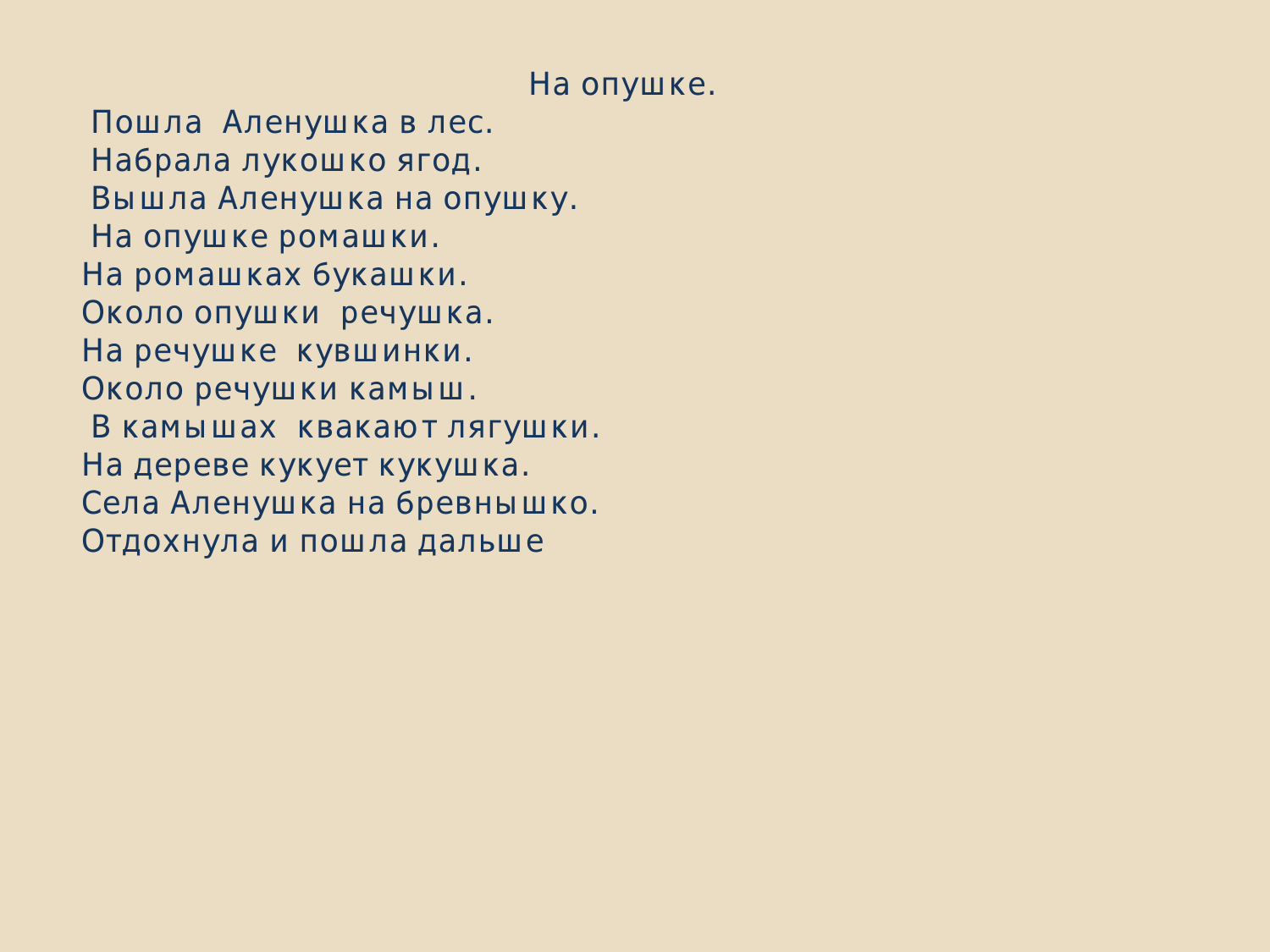

На опушке.
 Пошла  Аленушка в лес.
 Набрала лукошко ягод.
 Вышла Аленушка на опушку.
 На опушке ромашки.
На ромашках букашки.
Около опушки  речушка.
На речушке  кувшинки.
Около речушки камыш.
 В камышах  квакают лягушки.
На дереве кукует кукушка.
Села Аленушка на бревнышко.
Отдохнула и пошла дальше